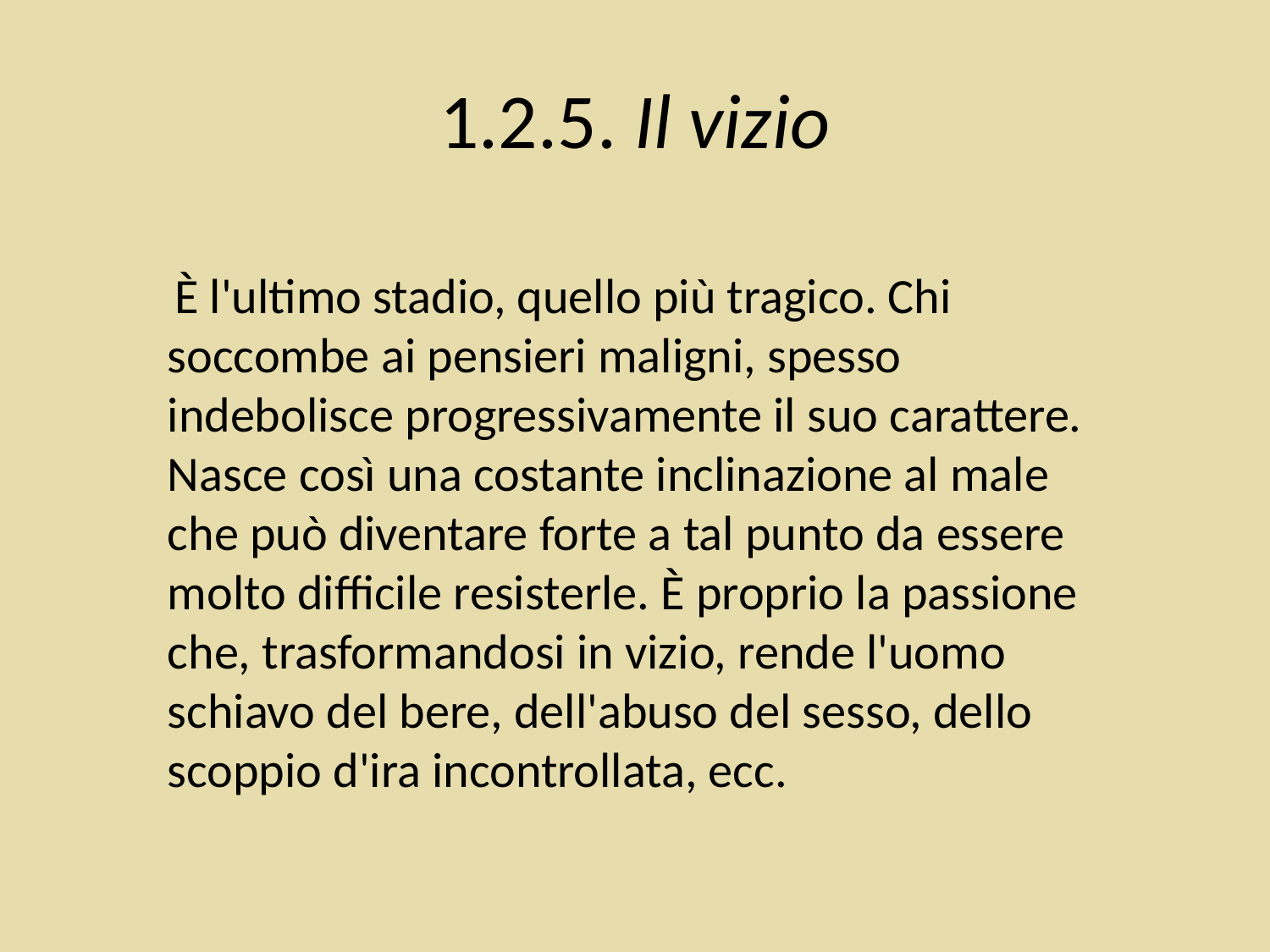

# 1.2.5. Il vizio
 È l'ultimo stadio, quello più tragico. Chi soccombe ai pensieri maligni, spesso indebolisce progressivamente il suo carattere. Nasce così una costante inclinazione al male che può diventare forte a tal punto da essere molto difficile resisterle. È proprio la passione che, trasformandosi in vizio, rende l'uomo schiavo del bere, dell'abuso del sesso, dello scoppio d'ira incontrollata, ecc.